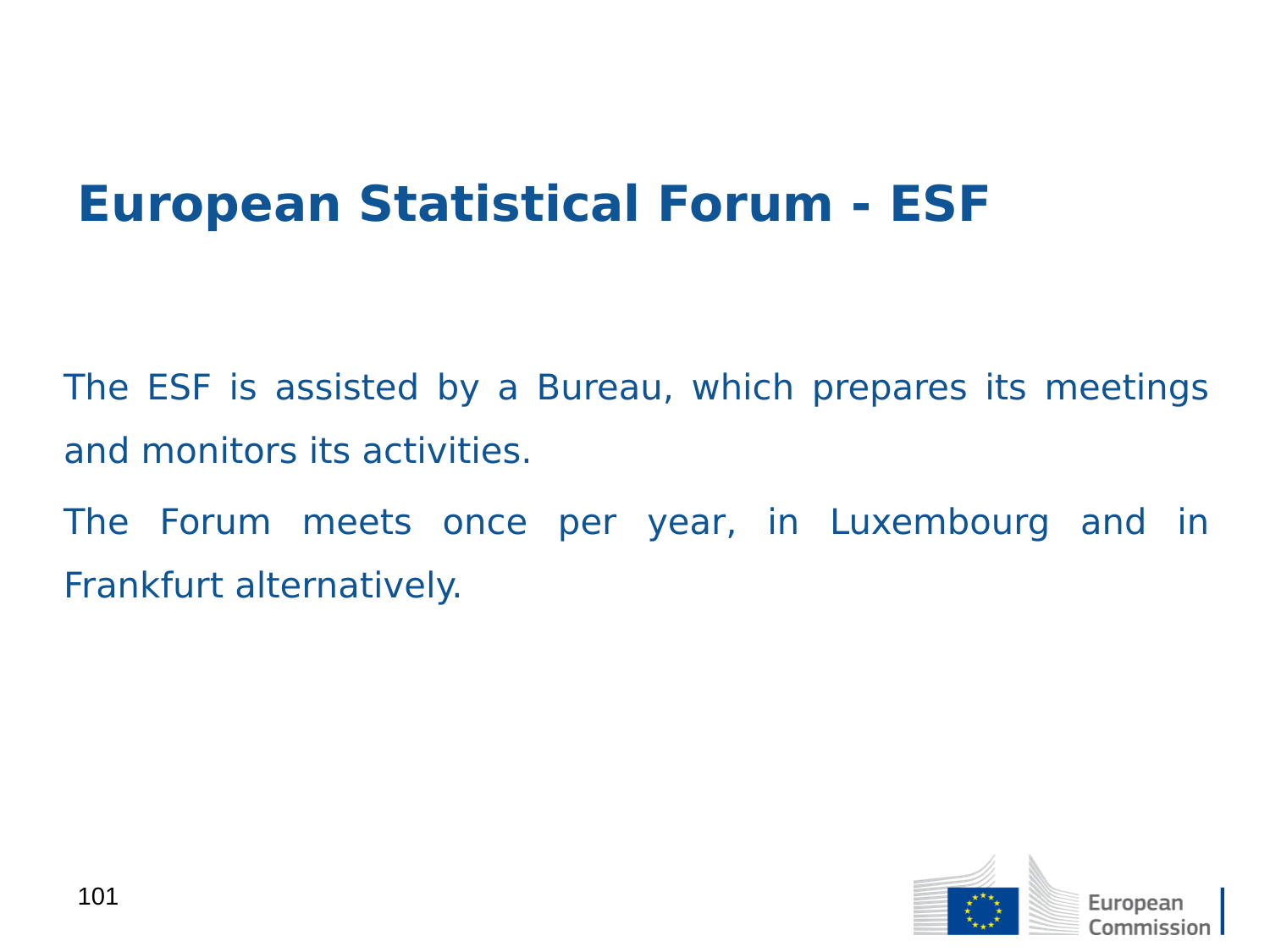

# European Statistical Forum - ESF
The ESF is assisted by a Bureau, which prepares its meetings and monitors its activities.
The Forum meets once per year, in Luxembourg and in Frankfurt alternatively.

101